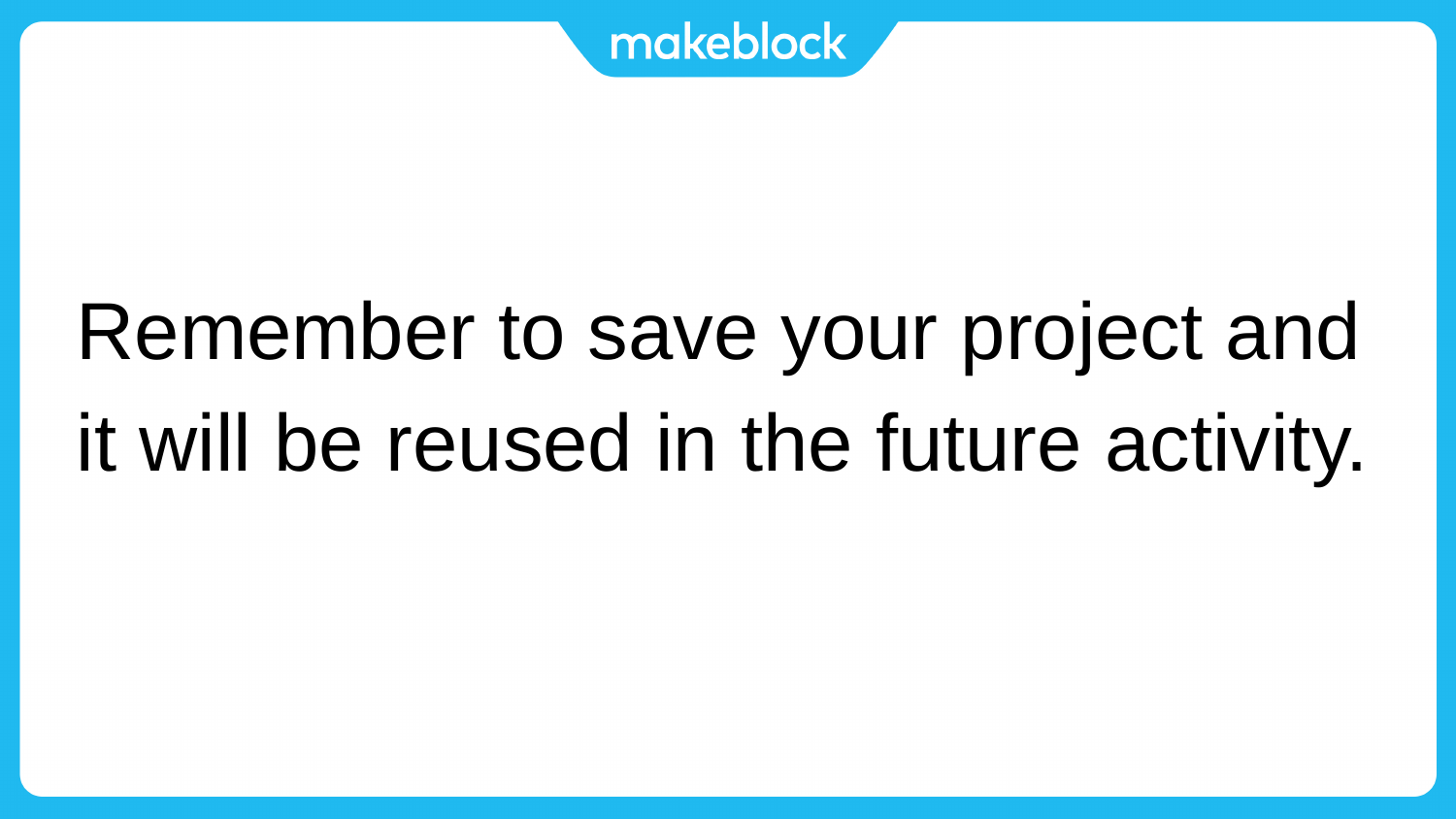

Remember to save your project and it will be reused in the future activity.